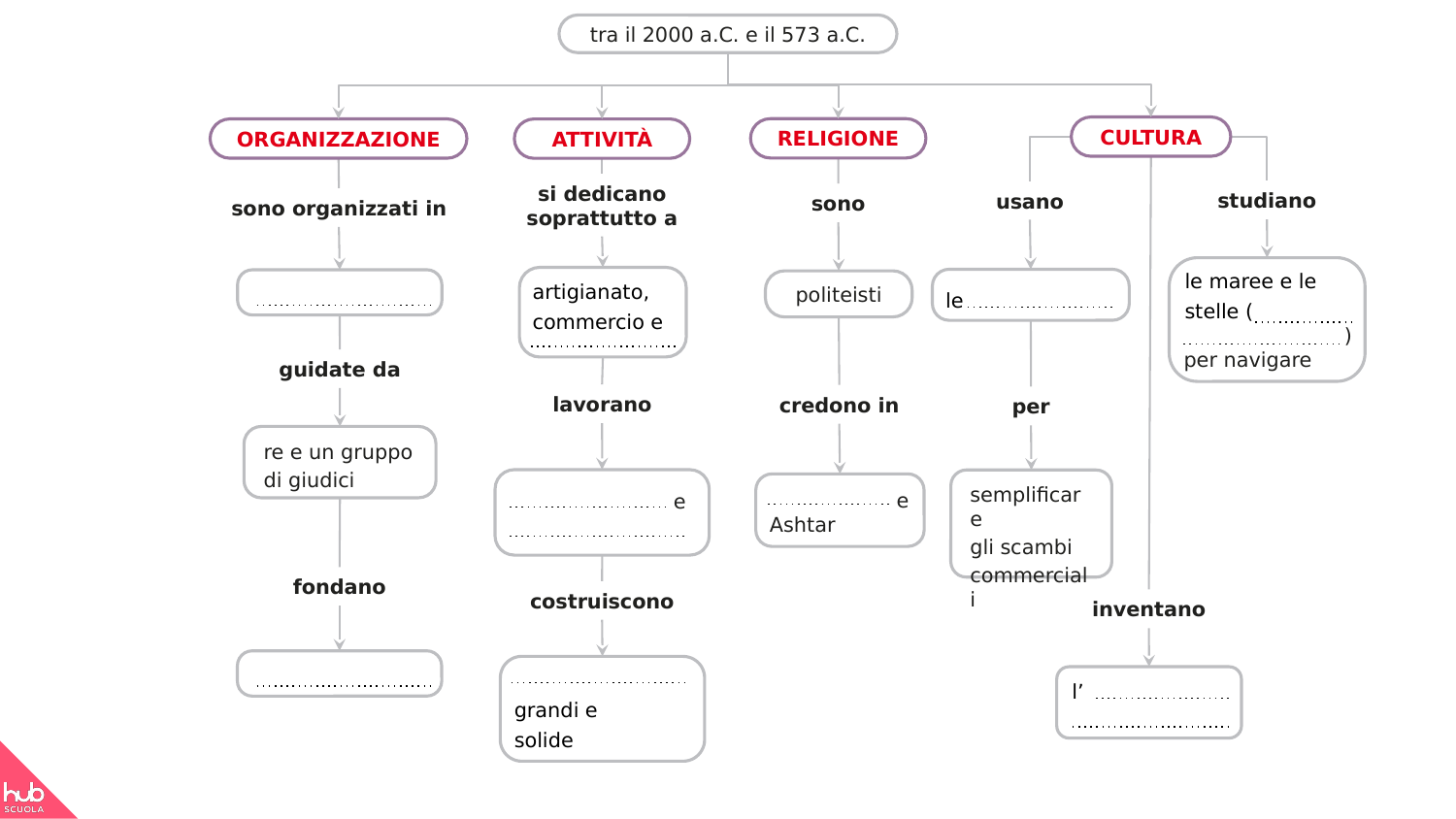

tra il 2000 a.C. e il 573 a.C.
CULTURA
RELIGIONE
ATTIVITÀ
ORGANIZZAZIONE
si dedicano soprattutto a
studiano
usano
sono
sono organizzati in

le maree e le
stelle (
)
per navigare

artigianato,
commercio e

le

politeisti
guidate da
lavorano
credono in
per
re e un gruppo
di giudici

e
semplificare
gli scambi
commerciali

e
Ashtar
fondano
costruiscono
inventano

grandi e
solide

l’